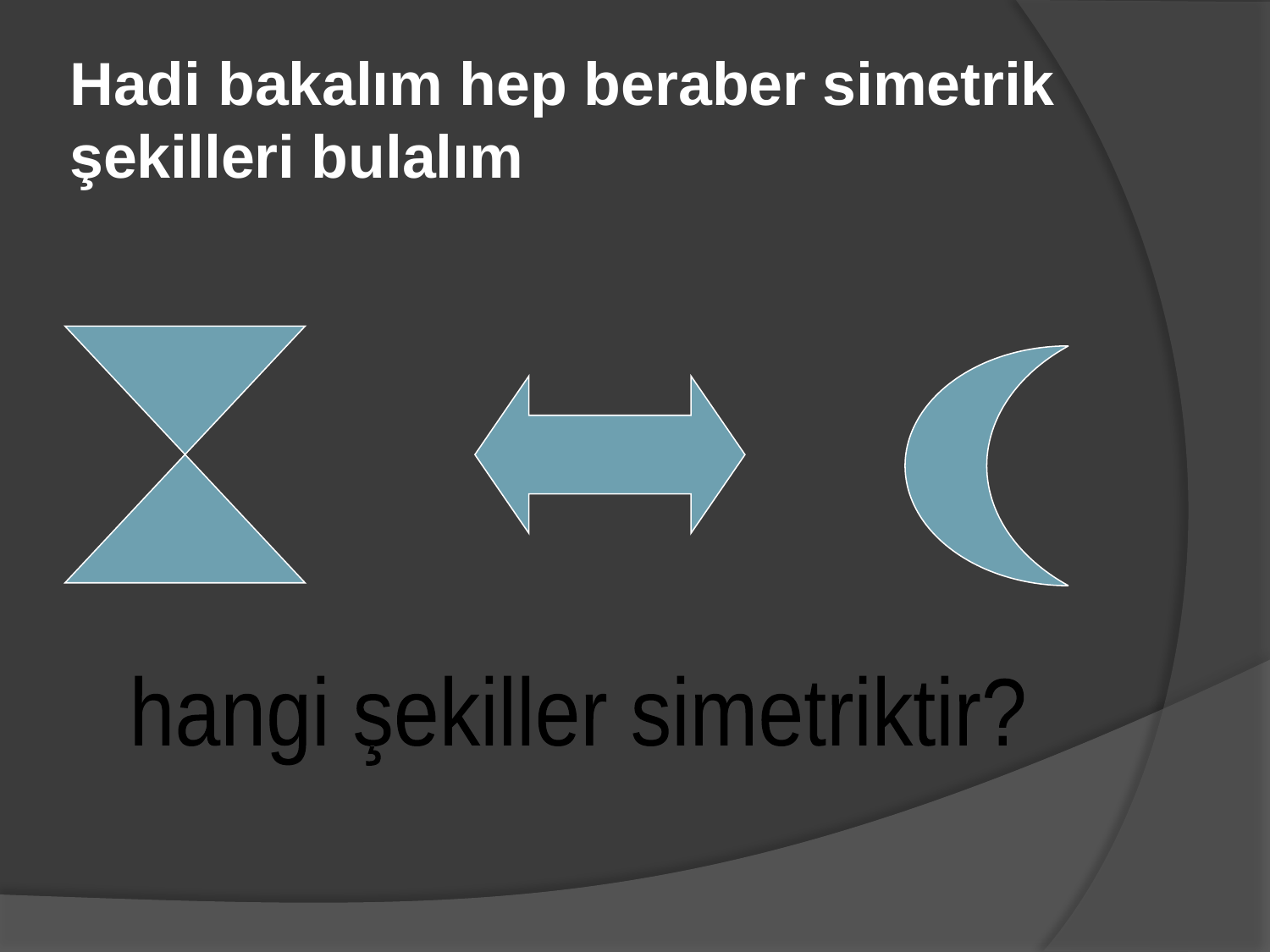

# Hadi bakalım hep beraber simetrik şekilleri bulalım

hangi şekiller simetriktir?